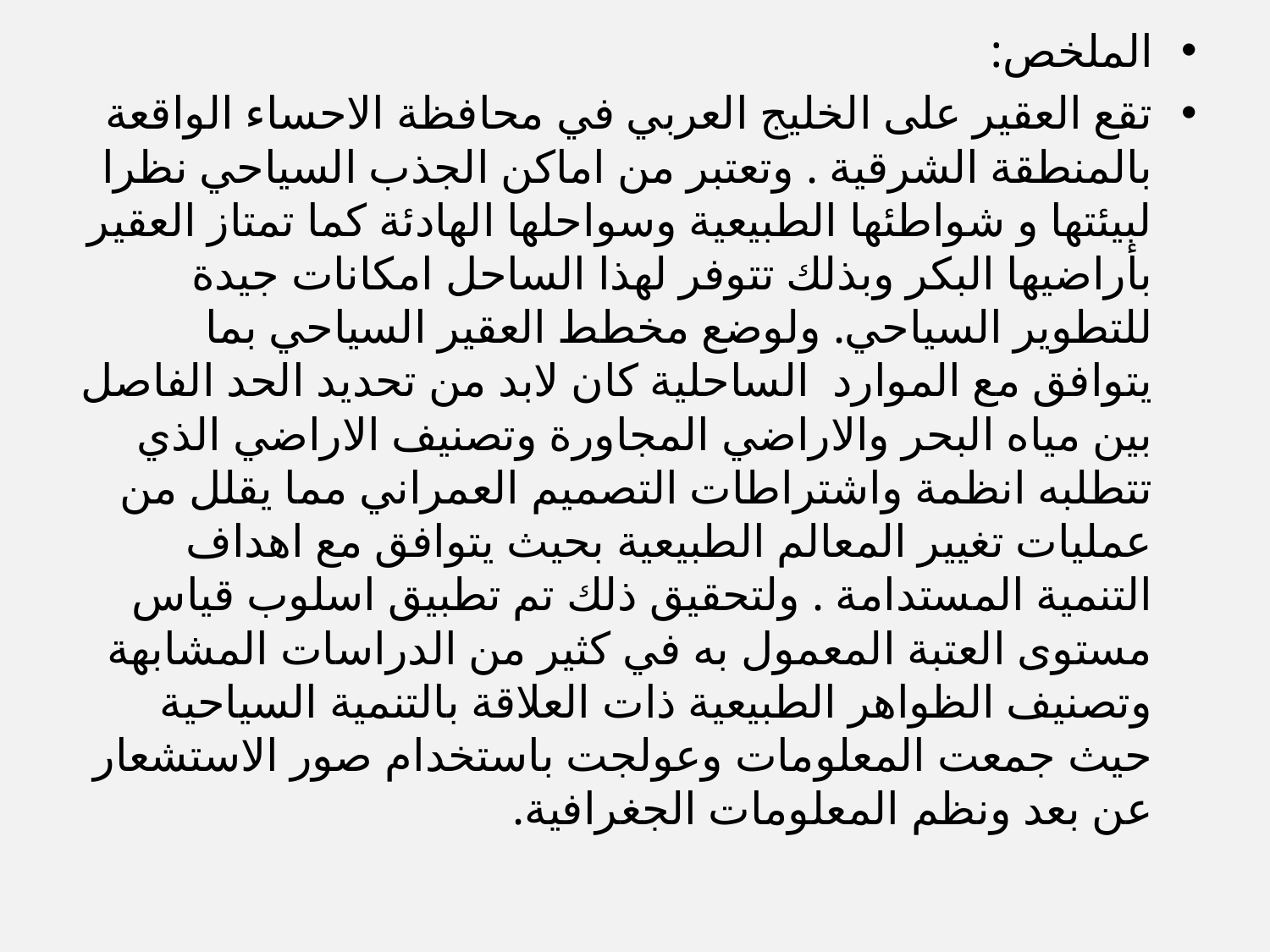

الملخص:
تقع العقير على الخليج العربي في محافظة الاحساء الواقعة بالمنطقة الشرقية . وتعتبر من اماكن الجذب السياحي نظرا لبيئتها و شواطئها الطبيعية وسواحلها الهادئة كما تمتاز العقير بأراضيها البكر وبذلك تتوفر لهذا الساحل امكانات جيدة للتطوير السياحي. ولوضع مخطط العقير السياحي بما يتوافق مع الموارد  الساحلية كان لابد من تحديد الحد الفاصل بين مياه البحر والاراضي المجاورة وتصنيف الاراضي الذي تتطلبه انظمة واشتراطات التصميم العمراني مما يقلل من عمليات تغيير المعالم الطبيعية بحيث يتوافق مع اهداف التنمية المستدامة . ولتحقيق ذلك تم تطبيق اسلوب قياس مستوى العتبة المعمول به في كثير من الدراسات المشابهة وتصنيف الظواهر الطبيعية ذات العلاقة بالتنمية السياحية حيث جمعت المعلومات وعولجت باستخدام صور الاستشعار عن بعد ونظم المعلومات الجغرافية.